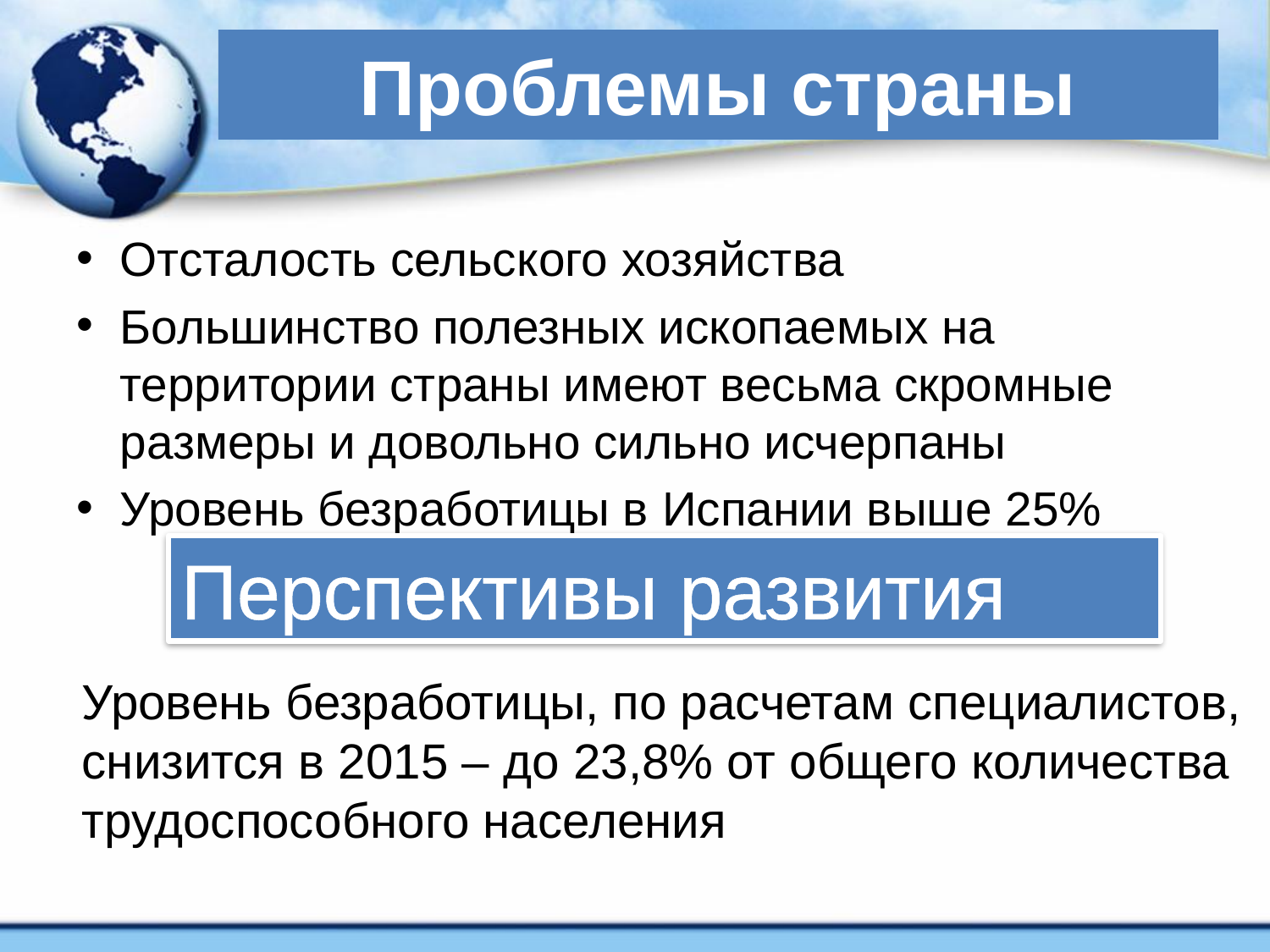

# Проблемы страны
Отсталость сельского хозяйства
Большинство полезных ископаемых на территории страны имеют весьма скромные размеры и довольно сильно исчерпаны
Уровень безработицы в Испании выше 25%

Перспективы развития
Уровень безработицы, по расчетам специалистов, снизится в 2015 – до 23,8% от общего количества трудоспособного населения